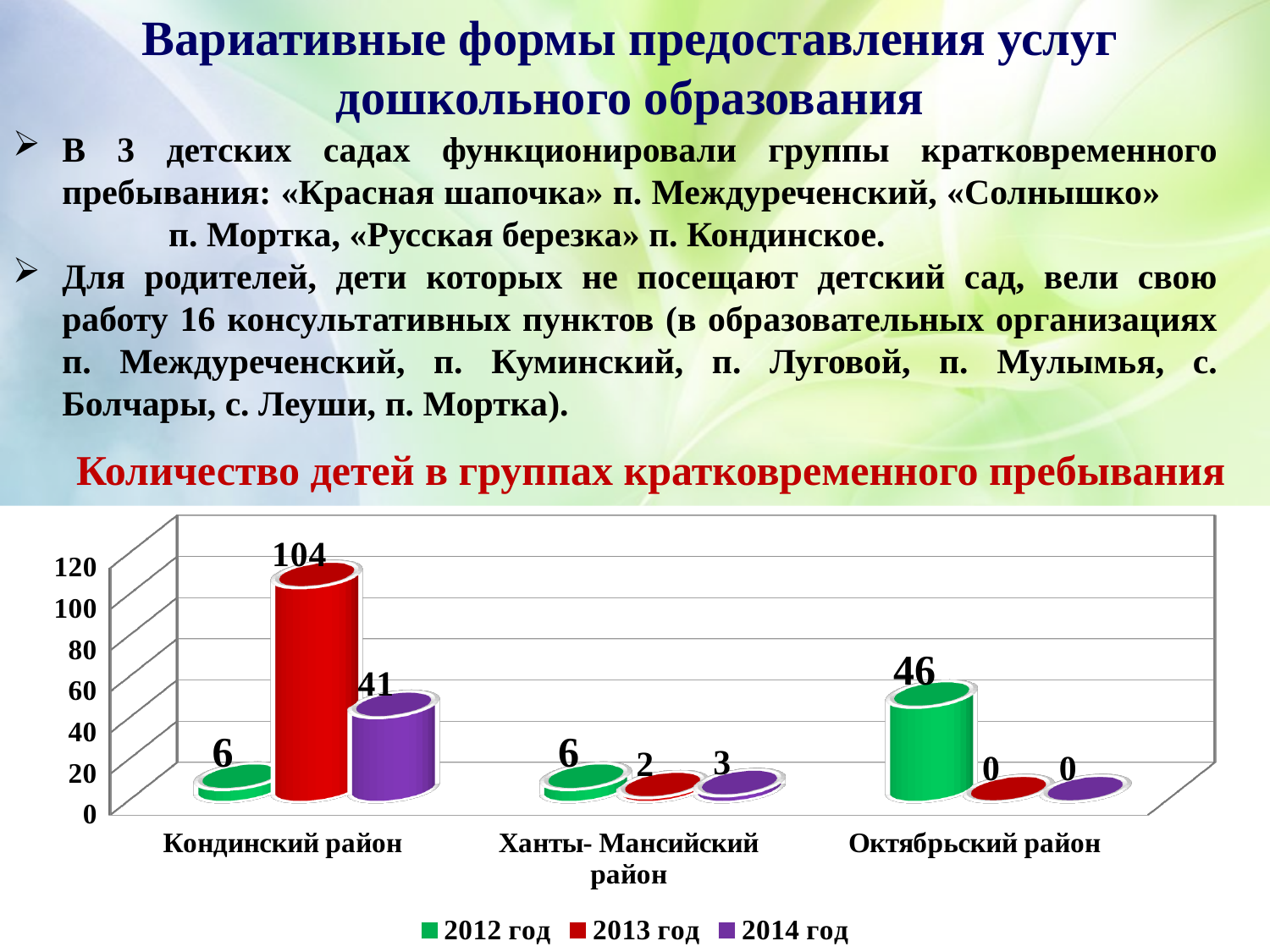

Вариативные формы предоставления услуг дошкольного образования
В 3 детских садах функционировали группы кратковременного пребывания: «Красная шапочка» п. Междуреченский, «Солнышко»                   п. Мортка, «Русская березка» п. Кондинское.
Для родителей, дети которых не посещают детский сад, вели свою работу 16 консультативных пунктов (в образовательных организациях п. Междуреченский, п. Куминский, п. Луговой, п. Мулымья, с. Болчары, с. Леуши, п. Мортка).
Количество детей в группах кратковременного пребывания

[unsupported chart]